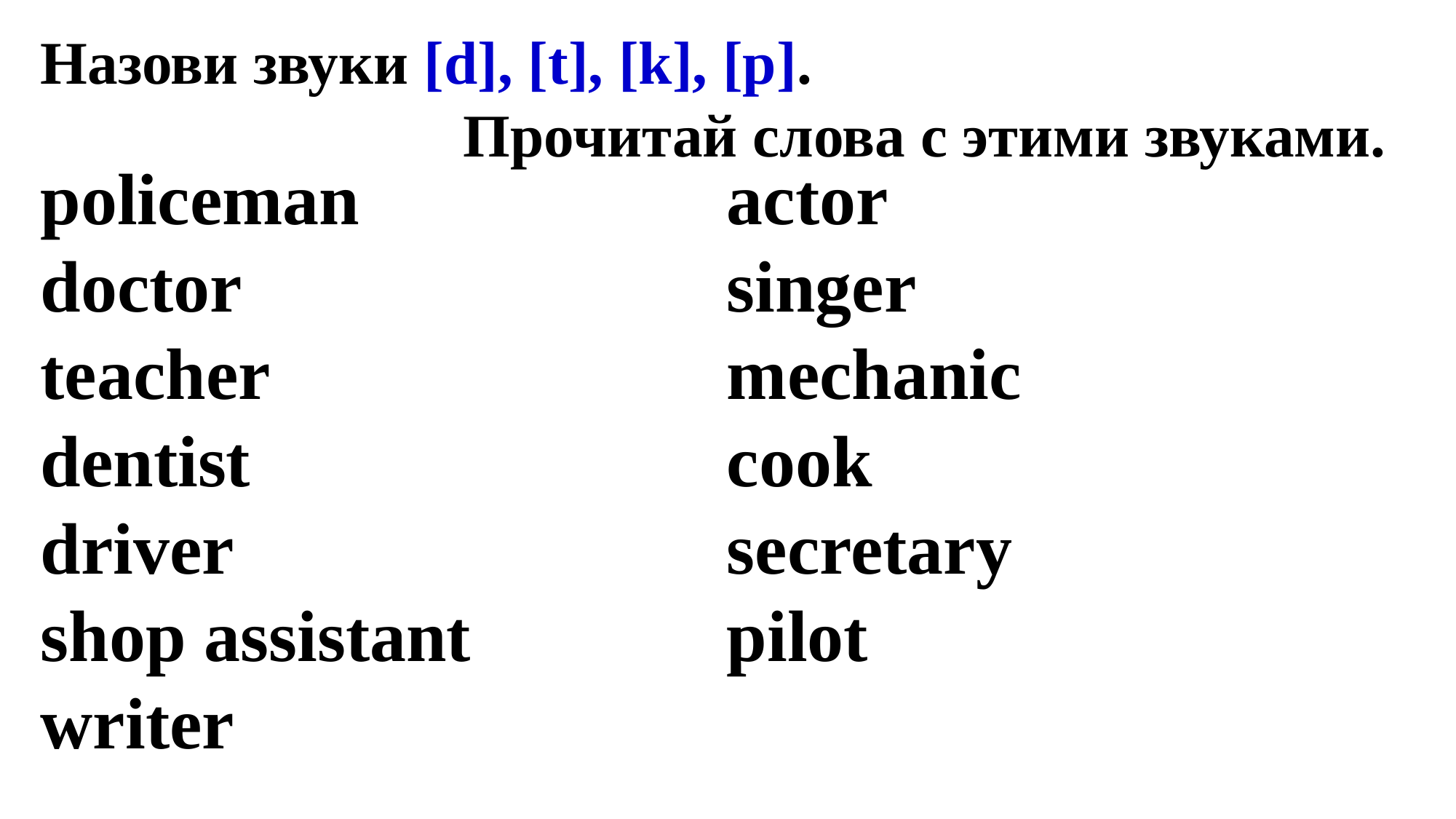

Назови звуки [d], [t], [k], [p].
                            Прочитай слова с этими звуками.
policeman
doctor
teacher
dentist
driver
shop assistant
writer

artist
actor
singer
mechanic
cook
secretary
pilot